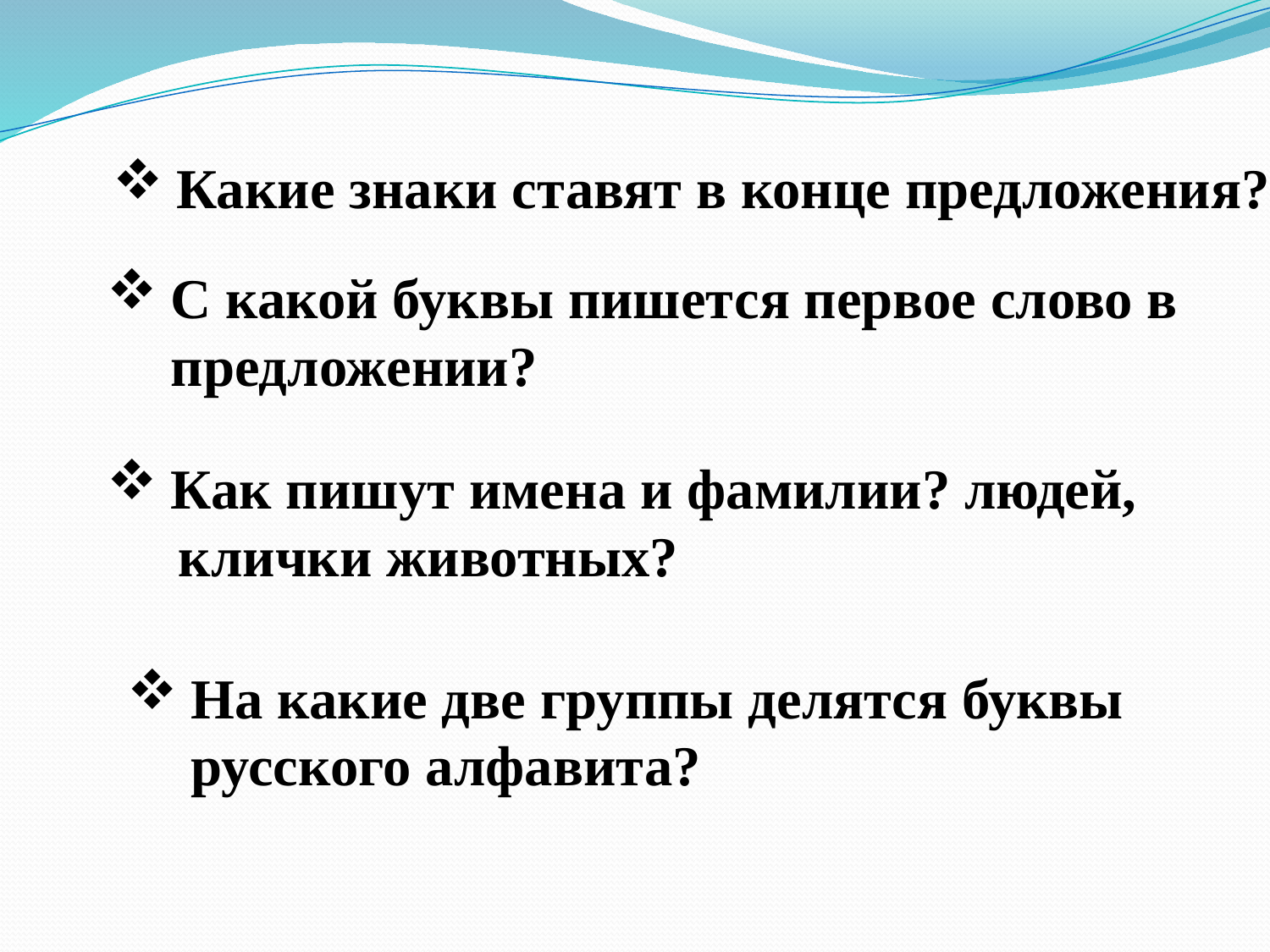

Какие знаки ставят в конце предложения?
С какой буквы пишется первое слово в предложении?
Как пишут имена и фамилии? людей,
     клички животных?
На какие две группы делятся буквы русского алфавита?